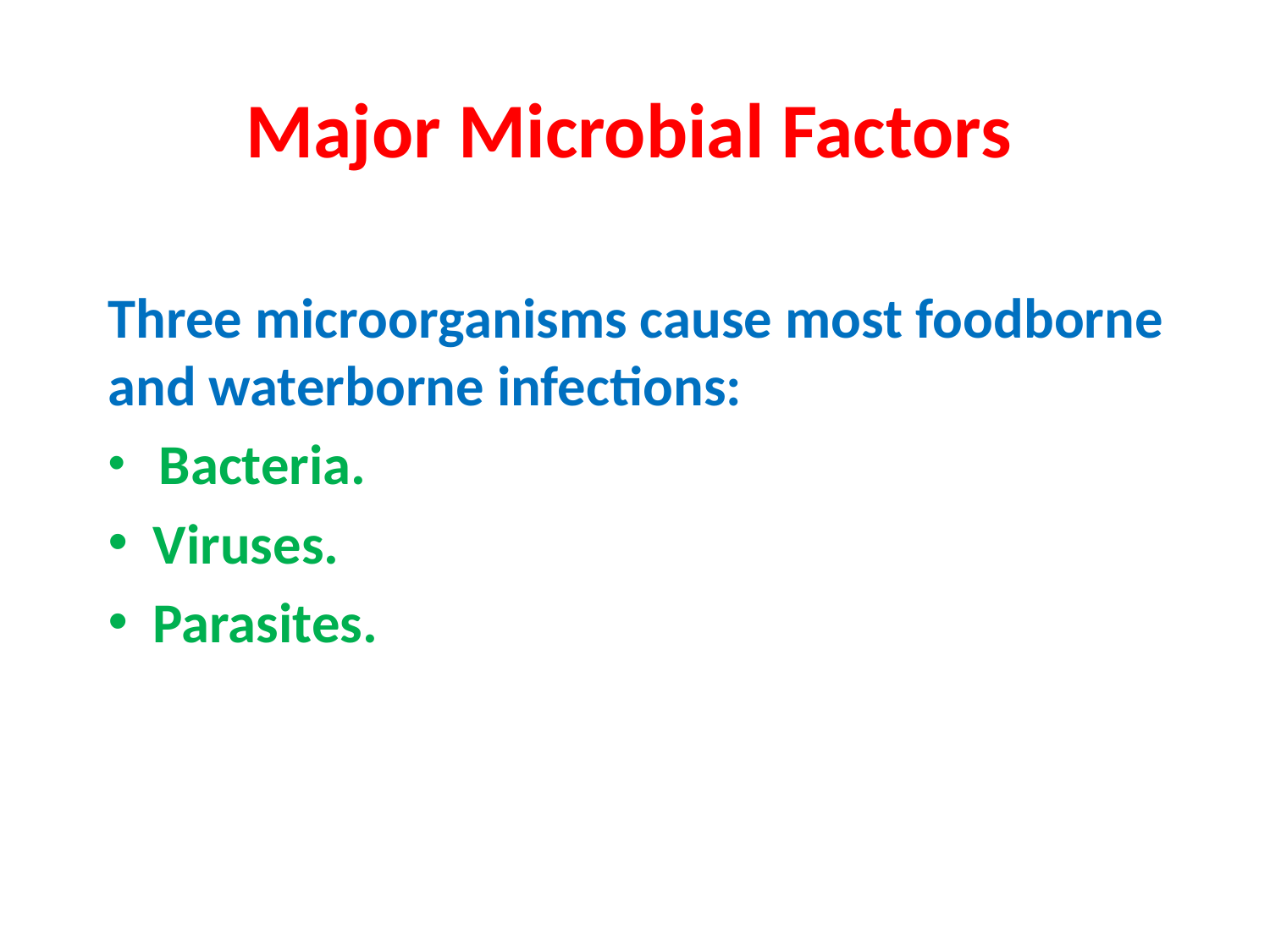

# Major Microbial Factors
Three microorganisms cause most foodborne and waterborne infections:
   Bacteria.
  Viruses.
  Parasites.